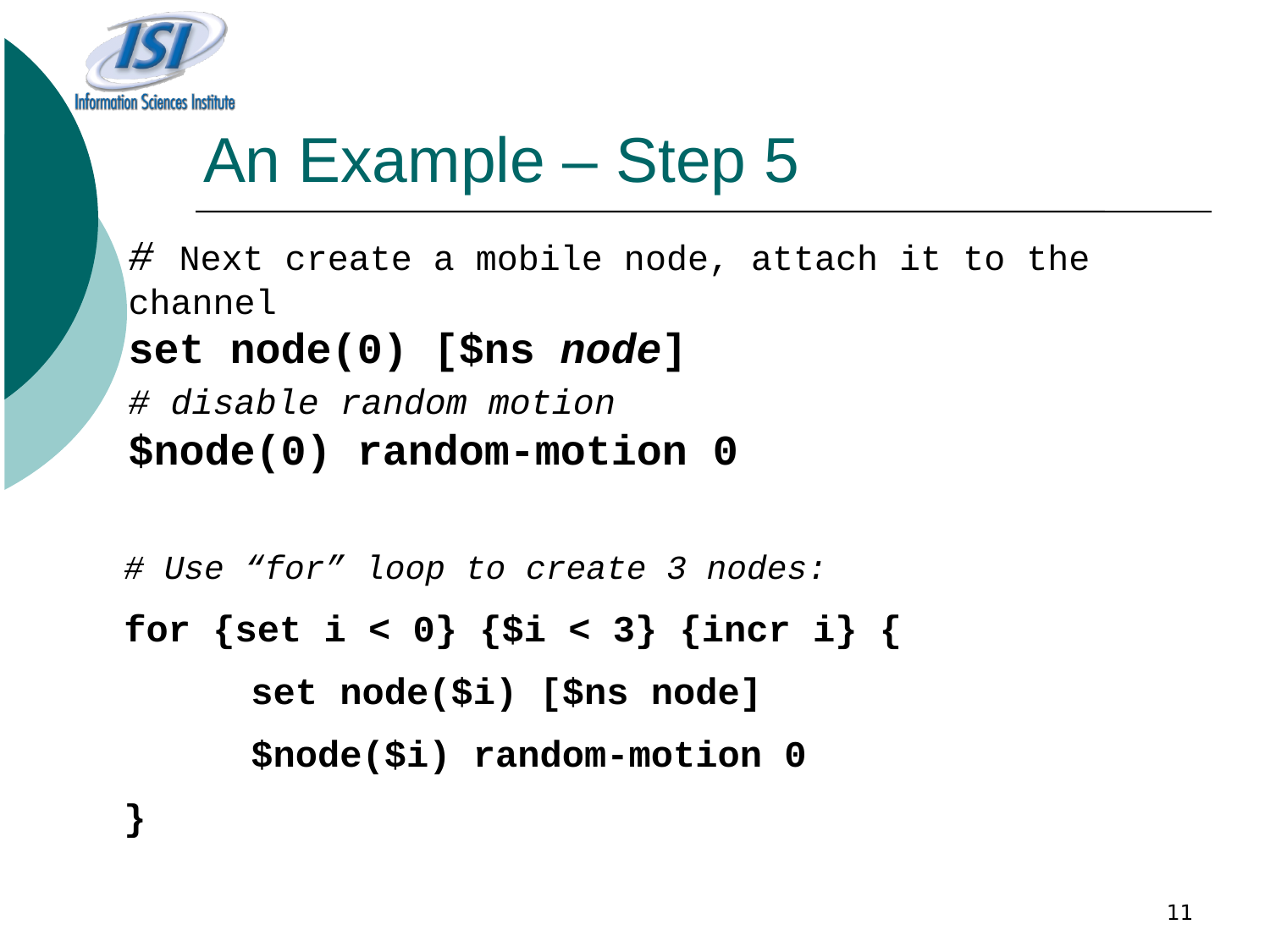

# An Example – Step 5
# Next create a mobile node, attach it to the channel
set node(0) [$ns node]
# disable random motion
$node(0) random-motion 0

	# Use “for” loop to create 3 nodes:
	for {set i < 0} {$i < 3} {incr i} {
		set node($i) [$ns node]
		$node($i) random-motion 0
	}
11